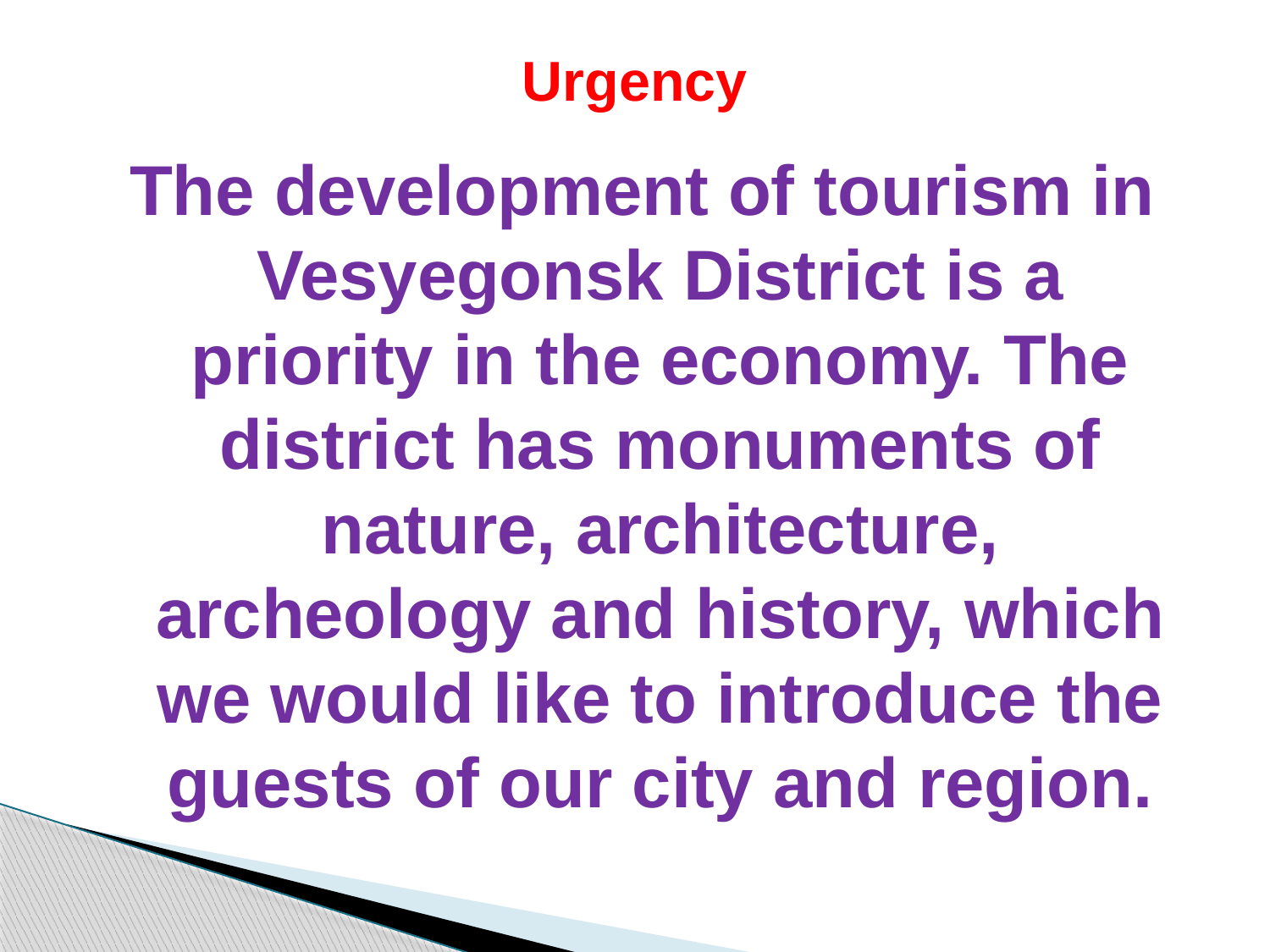

# Urgency
The development of tourism in Vesyegonsk District is a priority in the economy. The district has monuments of nature, architecture, archeology and history, which we would like to introduce the guests of our city and region.